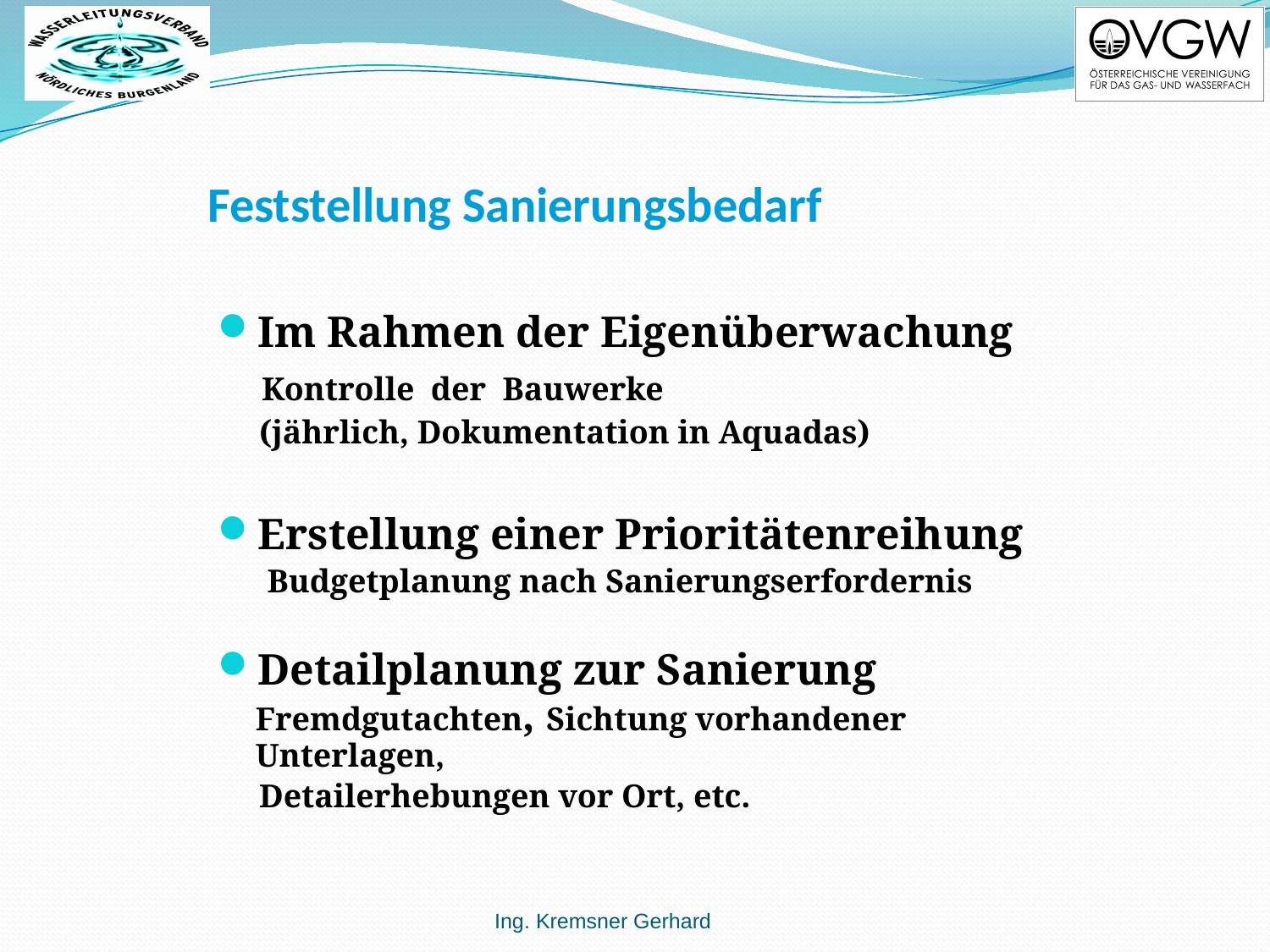

# Feststellung Sanierungsbedarf

Im Rahmen der Eigenüberwachung
    Kontrolle  der  Bauwerke
     (jährlich, Dokumentation in Aquadas)

Erstellung einer Prioritätenreihung
      Budgetplanung nach Sanierungserfordernis

Detailplanung zur Sanierung  Fremdgutachten, Sichtung vorhandener Unterlagen,
     Detailerhebungen vor Ort, etc.

Ing. Kremsner Gerhard